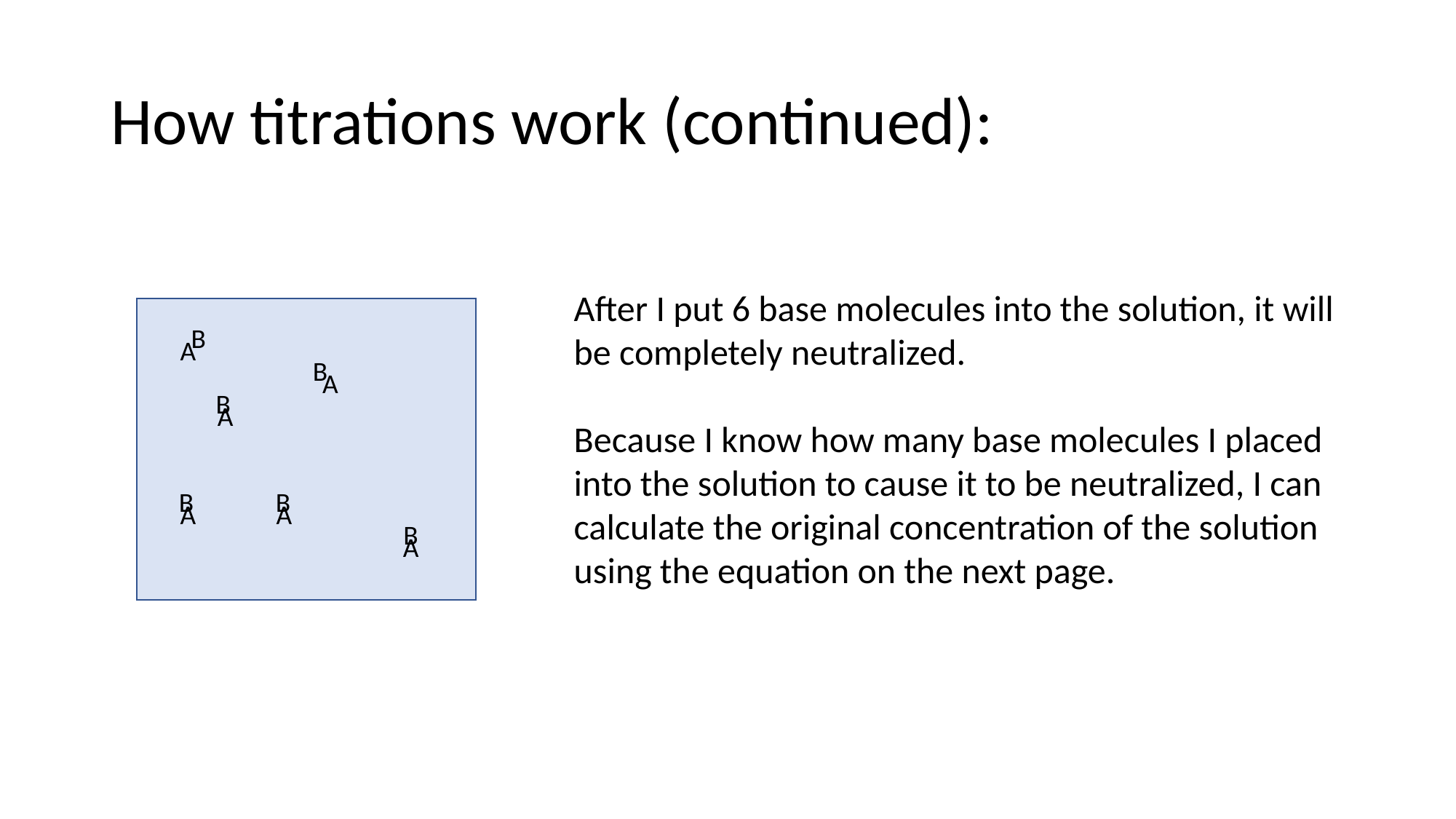

# How titrations work (continued):
After I put 6 base molecules into the solution, it will be completely neutralized.

Because I know how many base molecules I placed into the solution to cause it to be neutralized, I can calculate the original concentration of the solution using the equation on the next page.

    B
	      B
        B

  B	B
		   B
A
                       A
      A

A             A
                                    A